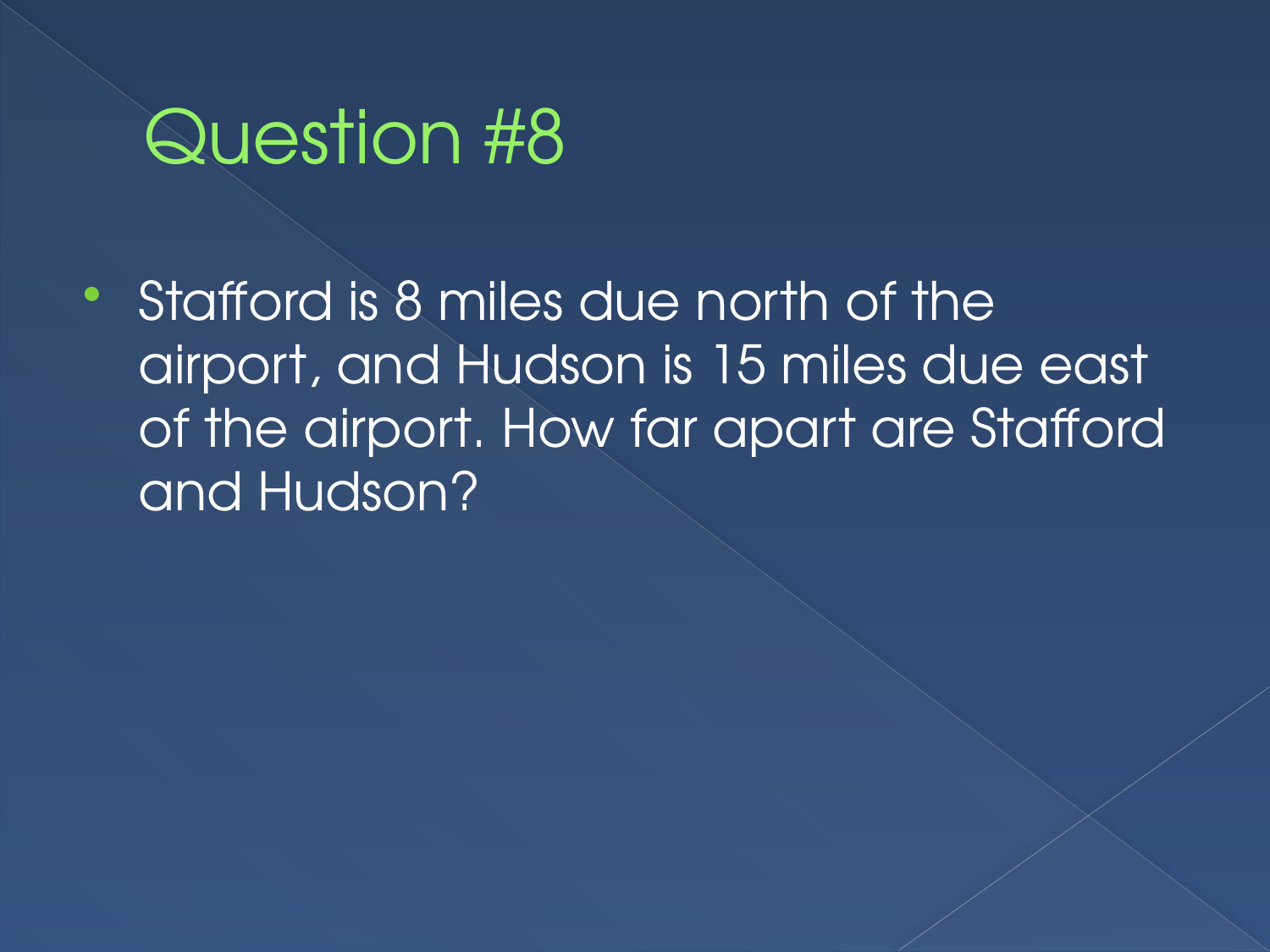

# Question #8
Stafford is 8 miles due north of the airport, and Hudson is 15 miles due east of the airport. How far apart are Stafford and Hudson?